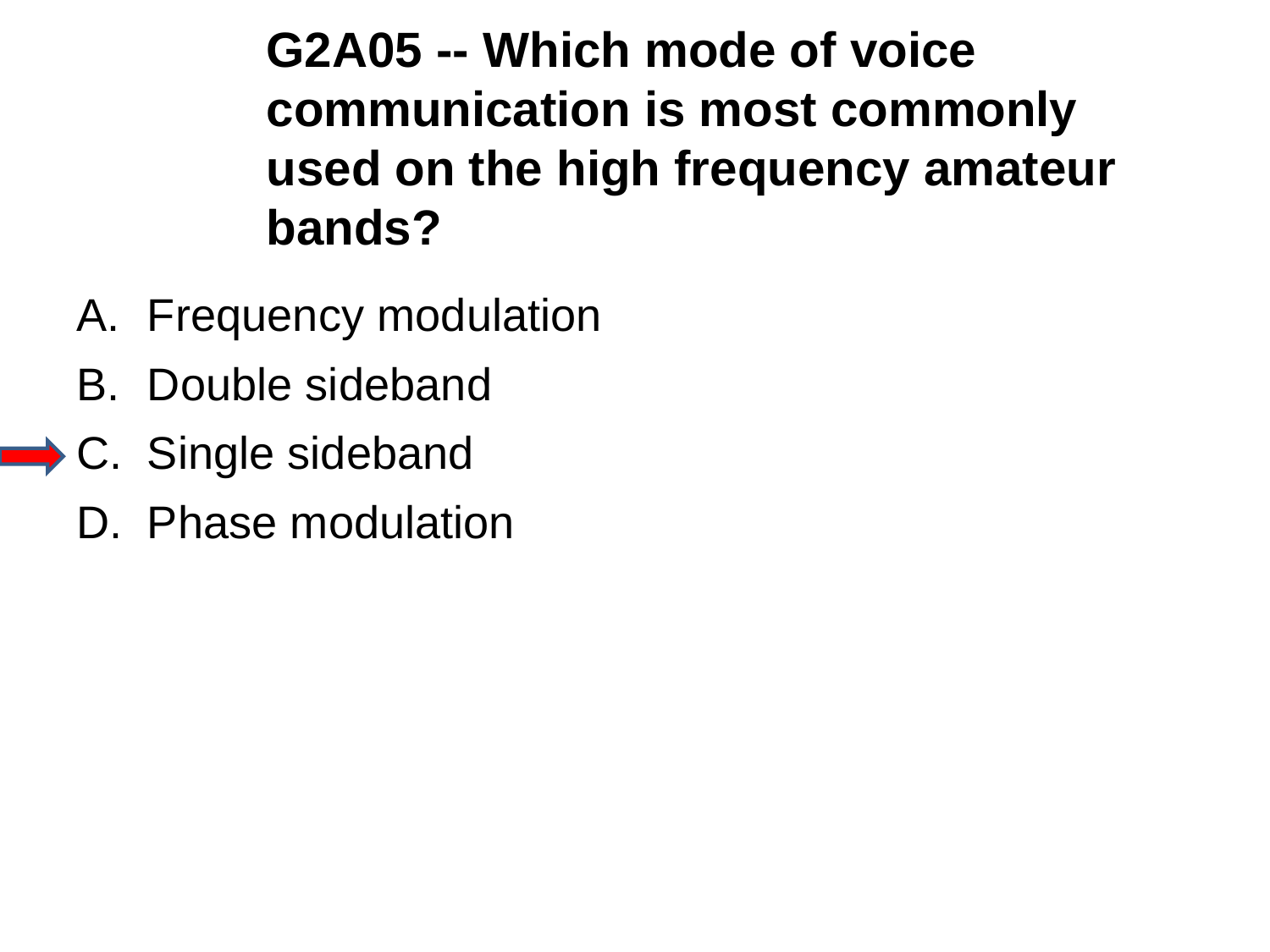

G2A05 -- Which mode of voice communication is most commonly used on the high frequency amateur bands?
A.	Frequency modulation
B.	Double sideband
C.	Single sideband
D.	Phase modulation